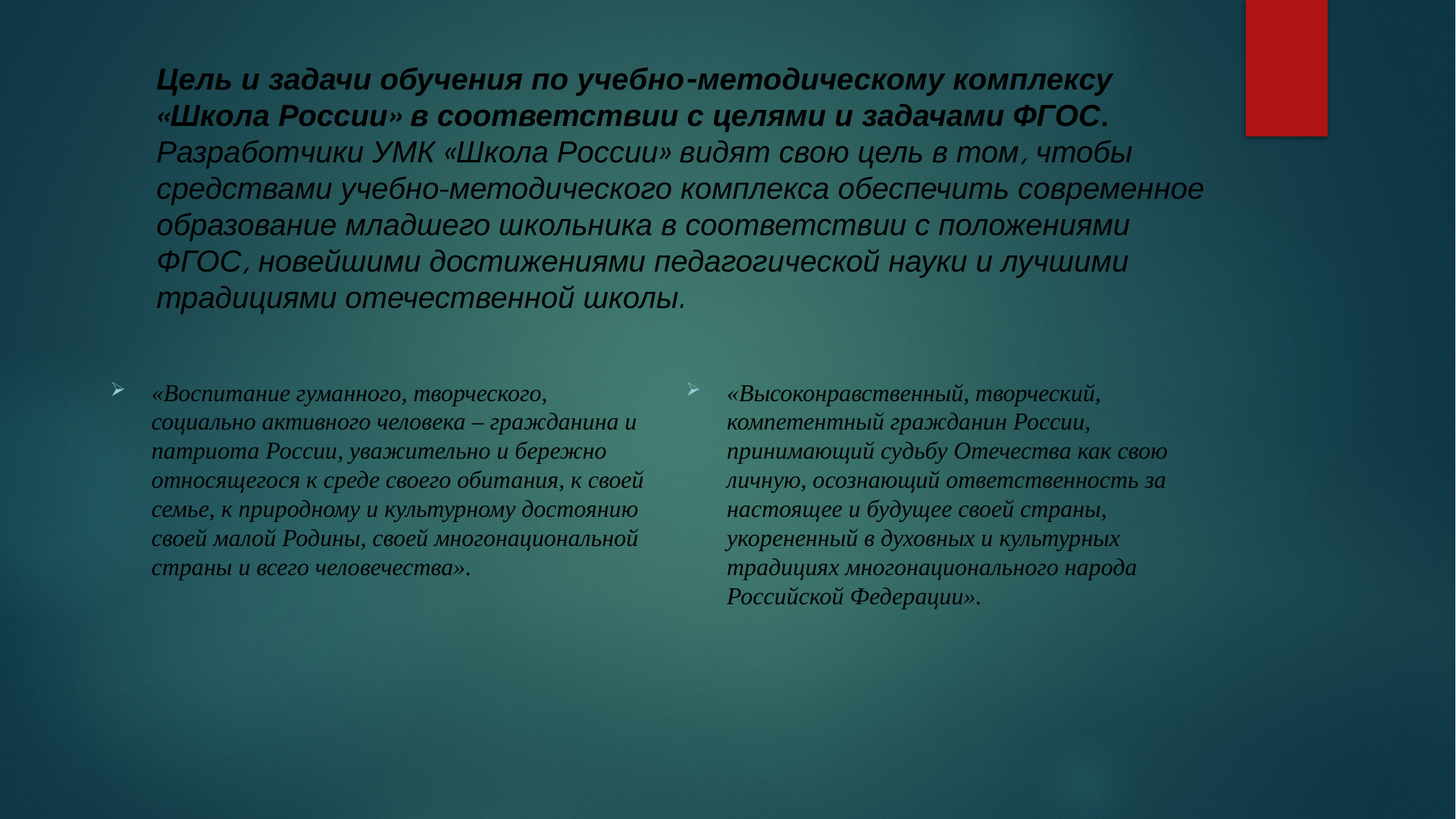

# Цель и задачи обучения по учебно-методическому комплексу «Школа России» в соответствии с целями и задачами ФГОС. Разработчики УМК «Школа России» видят свою цель в том, чтобы средствами учебно‐методического комплекса обеспечить современное образование младшего школьника в соответствии с положениями ФГОС, новейшими достижениями педагогической науки и лучшими традициями отечественной школы.
«Воспитание гуманного, творческого, социально активного человека – гражданина и патриота России, уважительно и бережно относящегося к среде своего обитания, к своей семье, к природному и культурному достоянию своей малой Родины, своей многонациональной страны и всего человечества».
«Высоконравственный, творческий, компетентный гражданин России, принимающий судьбу Отечества как свою личную, осознающий ответственность за настоящее и будущее своей страны, укорененный в духовных и культурных традициях многонационального народа Российской Федерации».